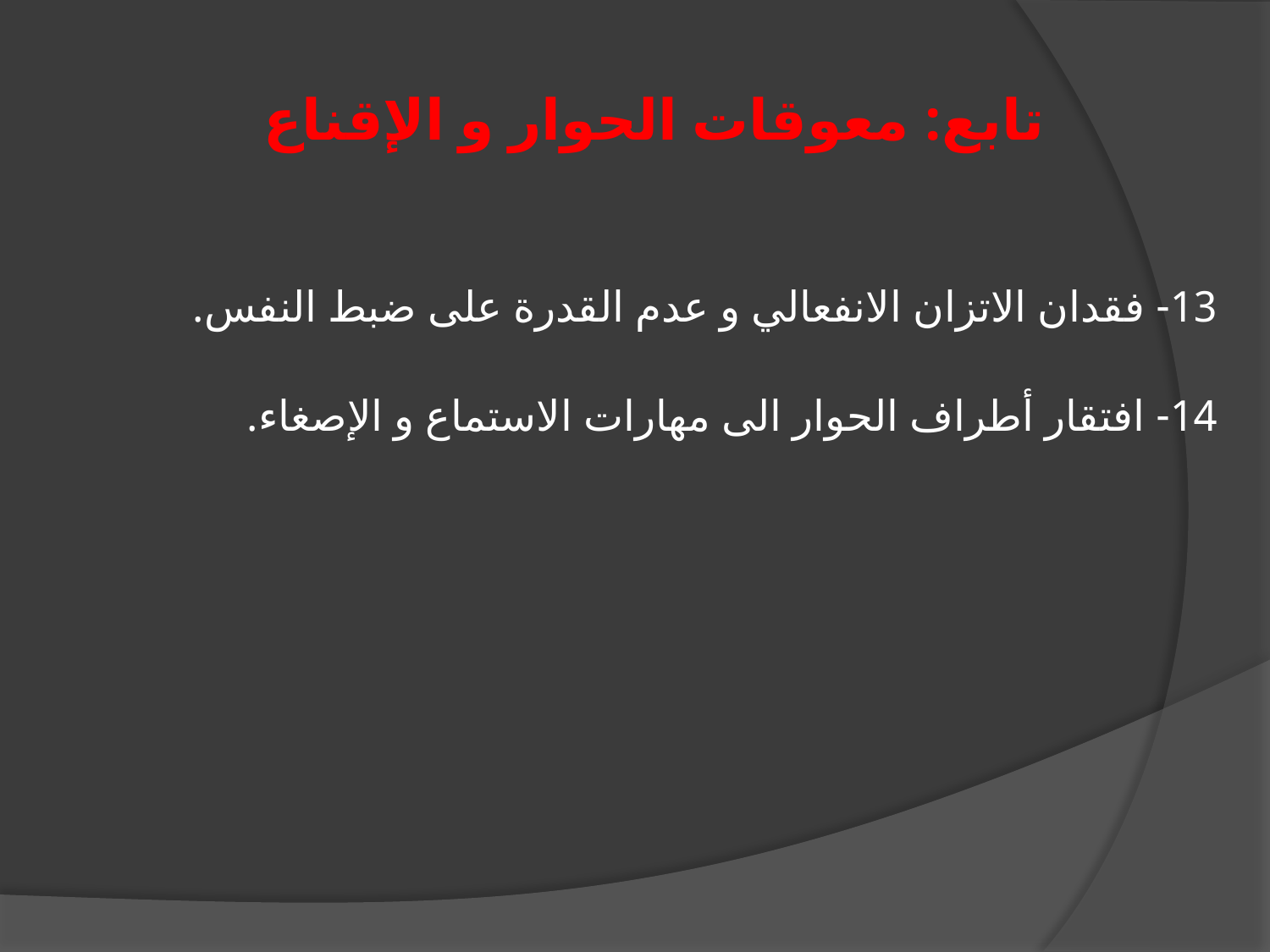

# تابع: معوقات الحوار و الإقناع
13- فقدان الاتزان الانفعالي و عدم القدرة على ضبط النفس.
14- افتقار أطراف الحوار الى مهارات الاستماع و الإصغاء.